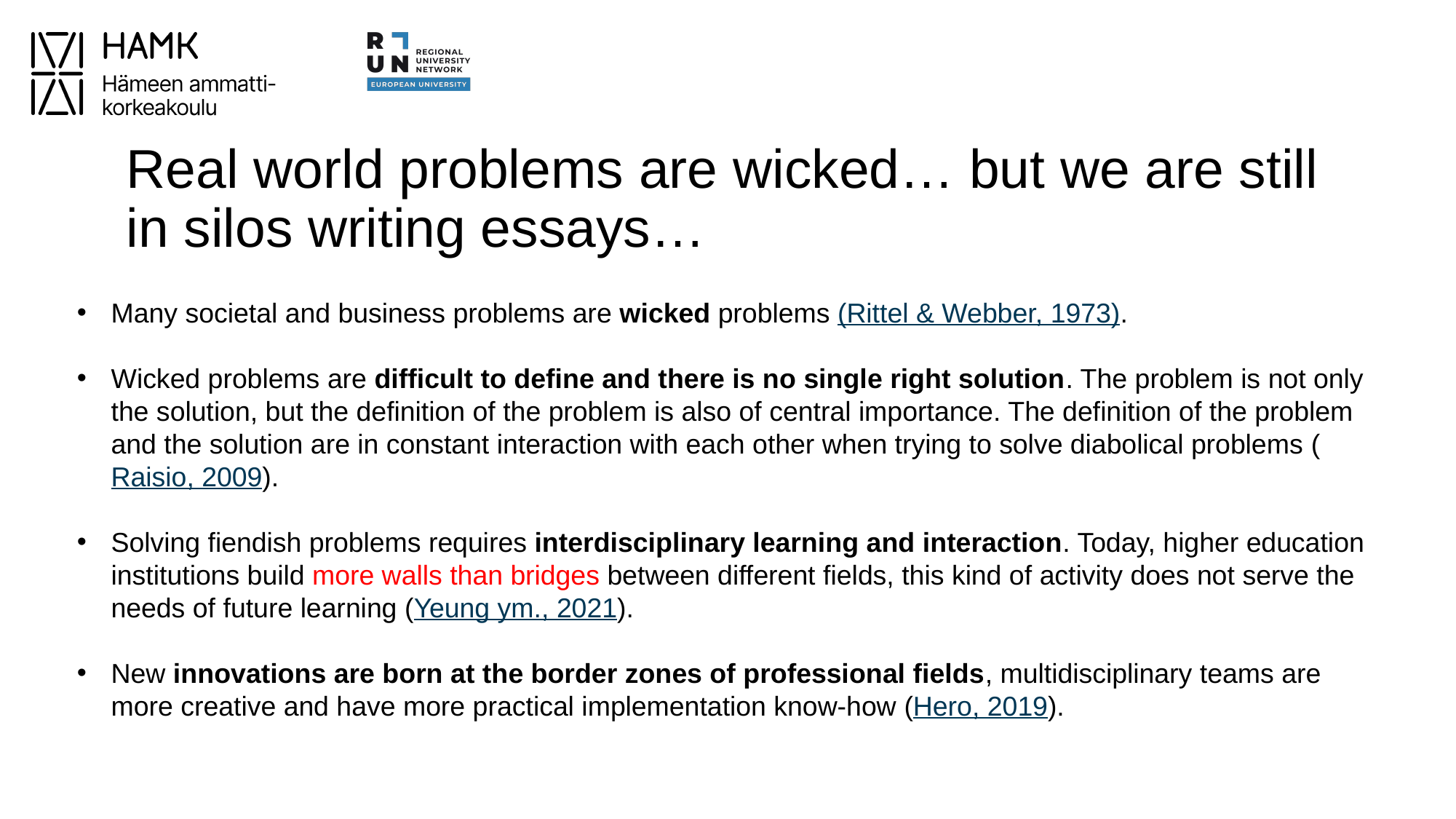

# Real world problems are wicked… but we are still in silos writing essays…
Many societal and business problems are wicked problems (Rittel & Webber, 1973).

Wicked problems are difficult to define and there is no single right solution. The problem is not only the solution, but the definition of the problem is also of central importance. The definition of the problem and the solution are in constant interaction with each other when trying to solve diabolical problems (Raisio, 2009).

Solving fiendish problems requires interdisciplinary learning and interaction. Today, higher education institutions build more walls than bridges between different fields, this kind of activity does not serve the needs of future learning (Yeung ym., 2021).

New innovations are born at the border zones of professional fields, multidisciplinary teams are more creative and have more practical implementation know-how (Hero, 2019).